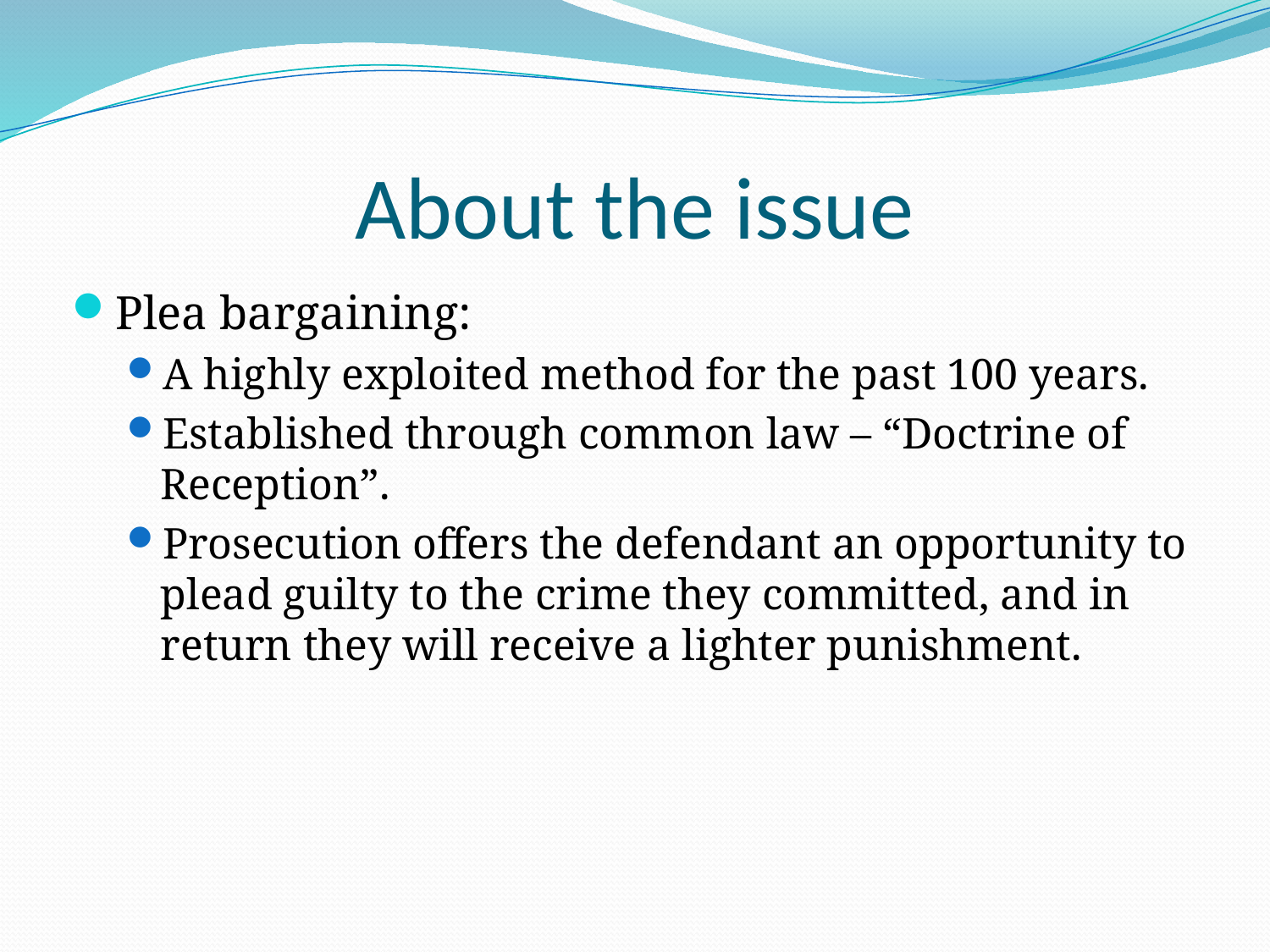

# About the issue
Plea bargaining:
A highly exploited method for the past 100 years.
Established through common law – “Doctrine of Reception”.
Prosecution offers the defendant an opportunity to plead guilty to the crime they committed, and in return they will receive a lighter punishment.